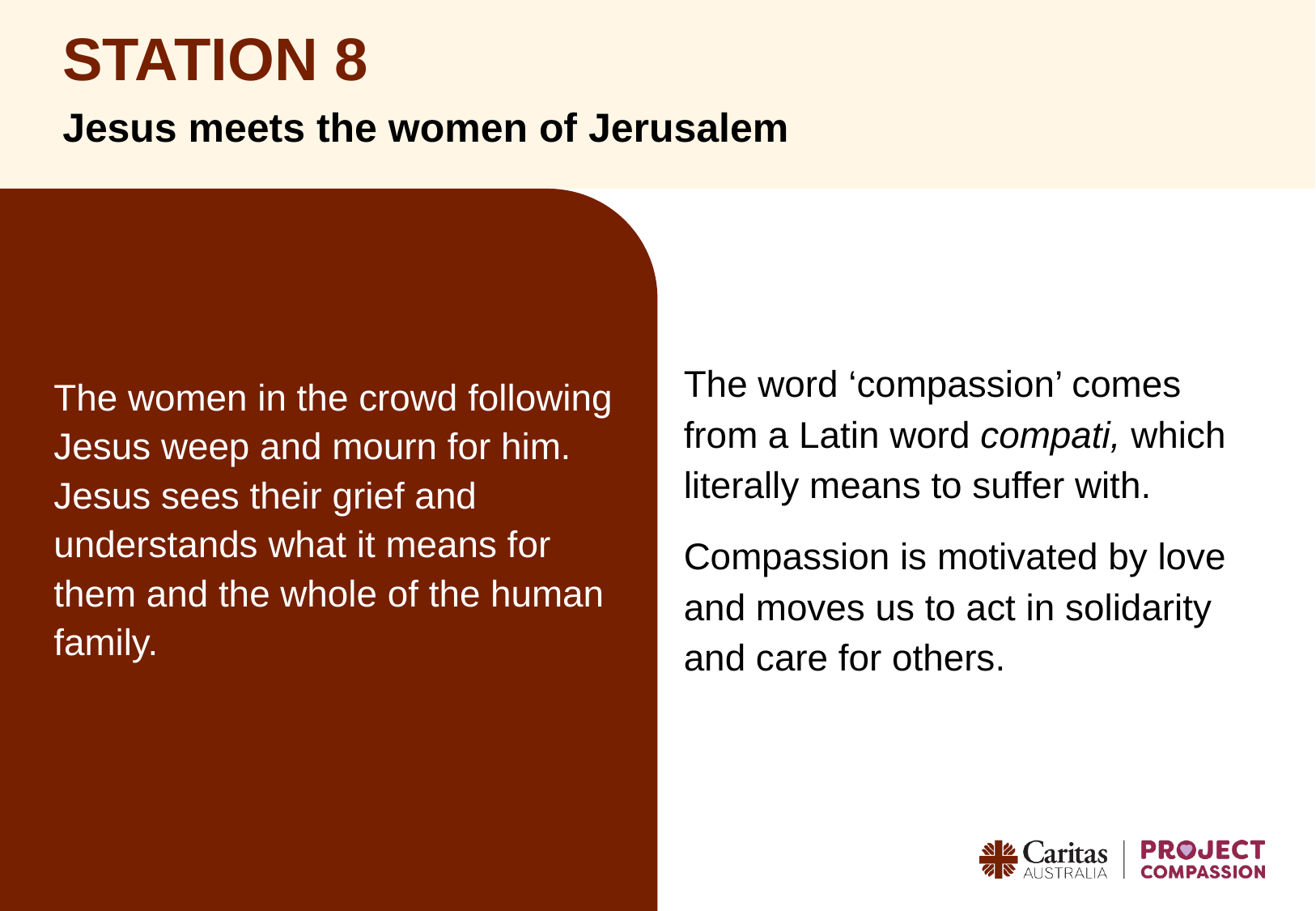

# STATION 8
Jesus meets the women of Jerusalem
The women in the crowd following Jesus weep and mourn for him. Jesus sees their grief and understands what it means for them and the whole of the human family.
The word ‘compassion’ comes from a Latin word compati, which literally means to suffer with.
Compassion is motivated by love and moves us to act in solidarity and care for others.